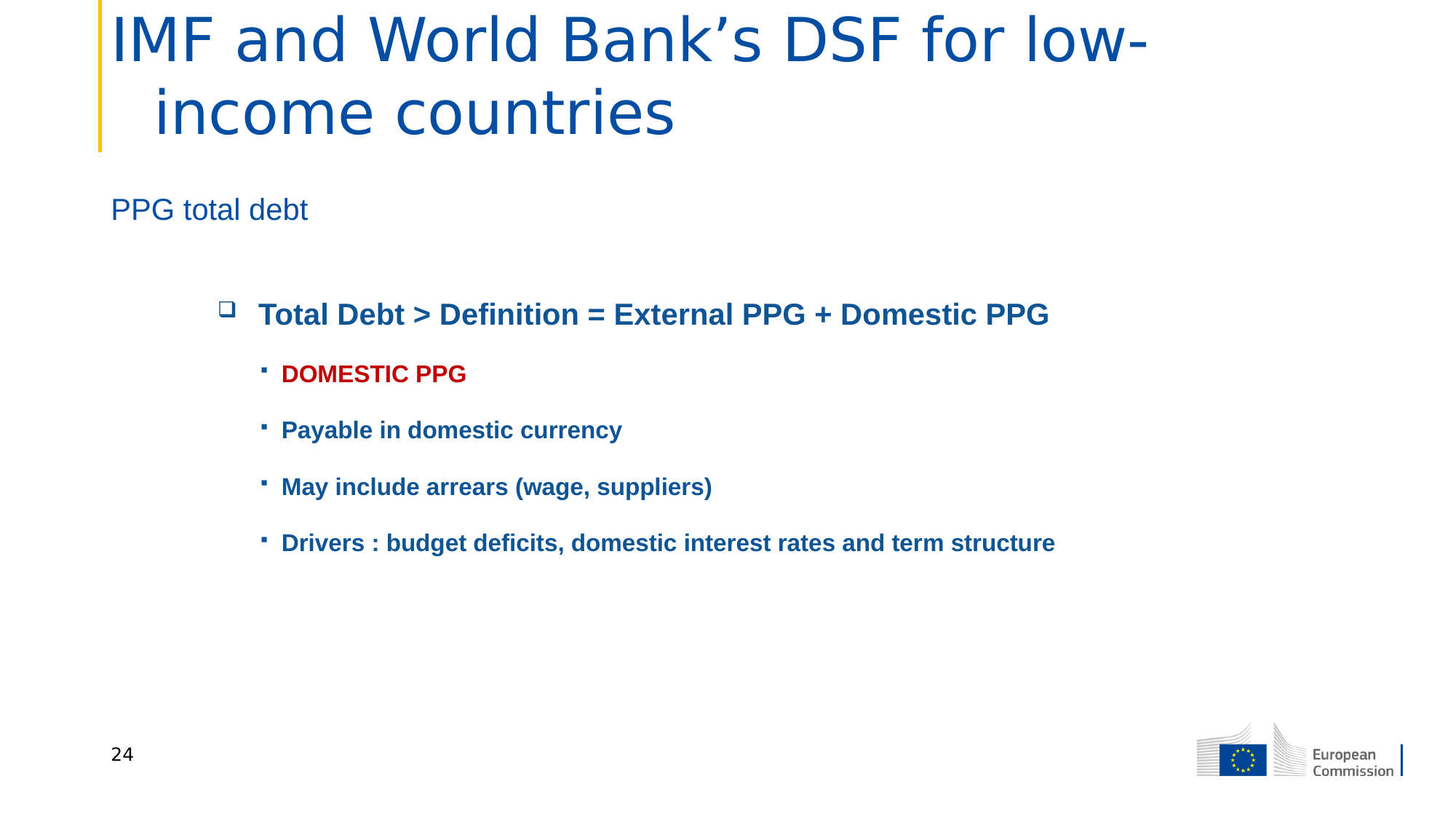

IMF and World Bank’s DSF for low-income countries
# PPG total debt
Total Debt > Definition = External PPG + Domestic PPG
Domestic PPG
Payable in domestic currency
May include arrears (wage, suppliers)
Drivers : budget deficits, domestic interest rates and term structure
24